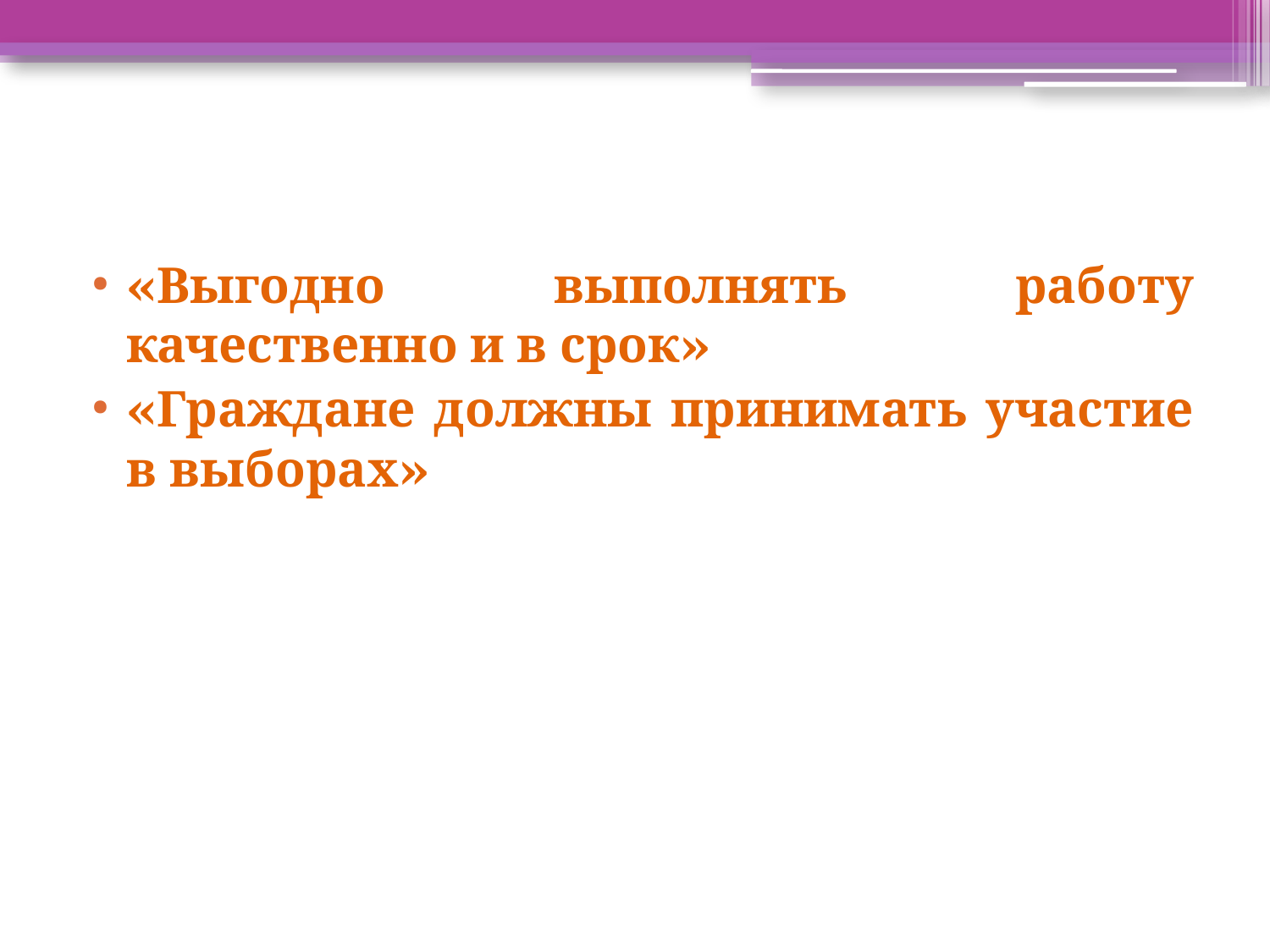

#
«Выгодно выполнять работу качественно и в срок»
«Граждане должны принимать участие в выборах»